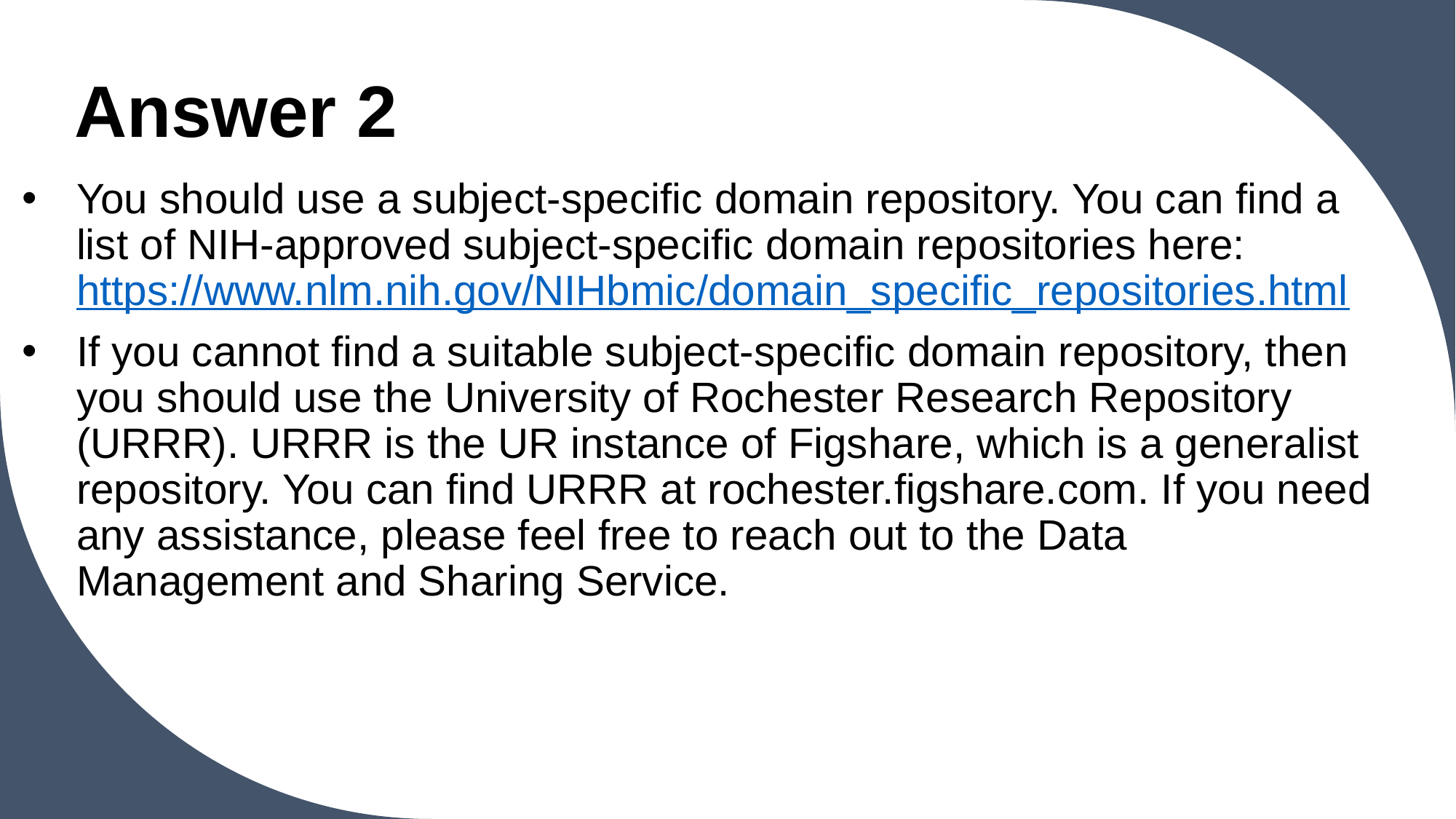

# Answer 2
You should use a subject-specific domain repository. You can find a list of NIH-approved subject-specific domain repositories here:
https://www.nlm.nih.gov/NIHbmic/domain_specific_repositories.html
If you cannot find a suitable subject-specific domain repository, then you should use the University of Rochester Research Repository (URRR). URRR is the UR instance of Figshare, which is a generalist repository. You can find URRR at rochester.figshare.com. If you need any assistance, please feel free to reach out to the Data Management and Sharing Service.